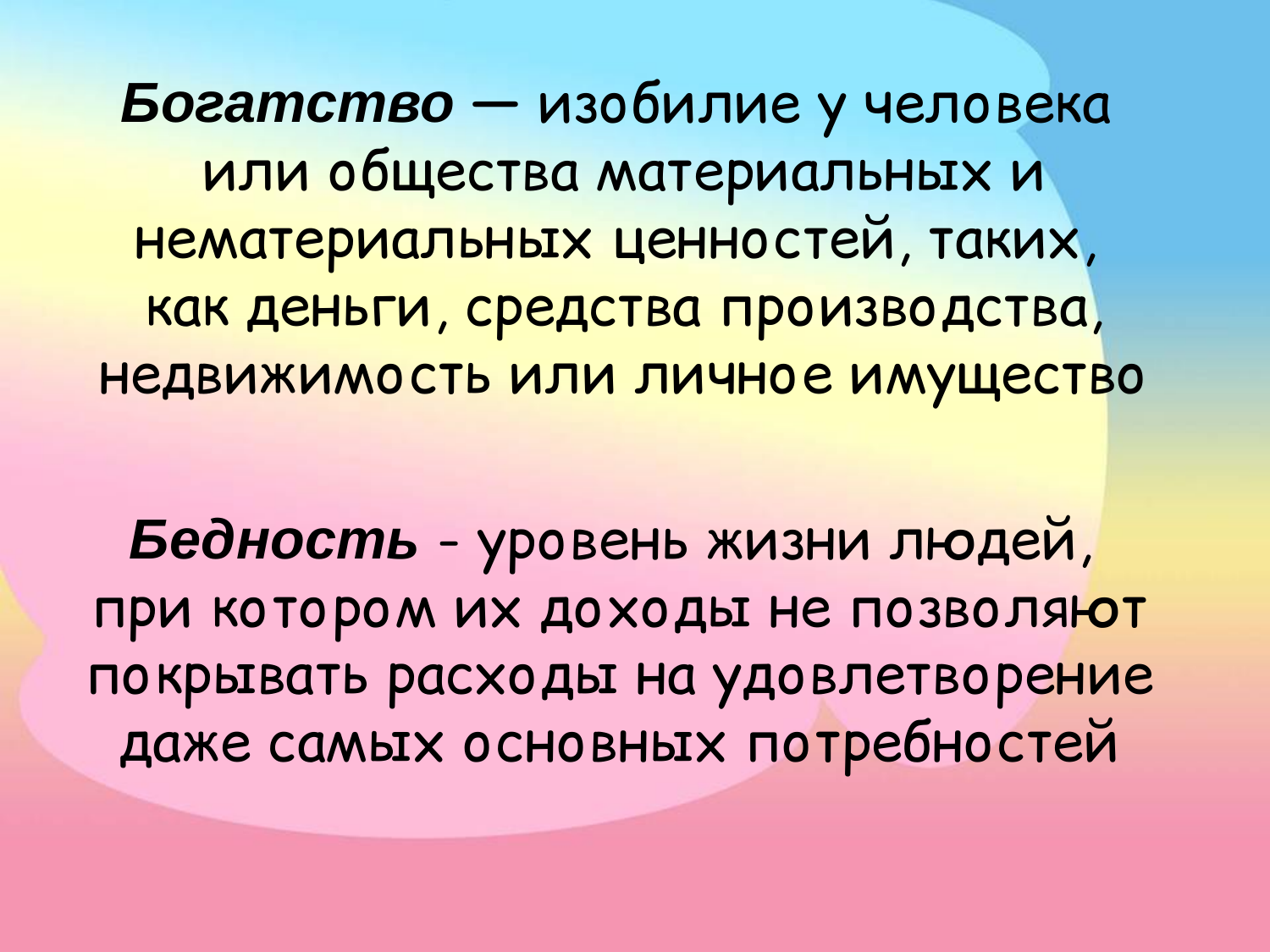

Богатство — изобилие у человека
или общества материальных и нематериальных ценностей, таких,
как деньги, средства производства, недвижимость или личное имущество
Бедность - уровень жизни людей,
при котором их доходы не позволяют покрывать расходы на удовлетворение даже самых основных потребностей